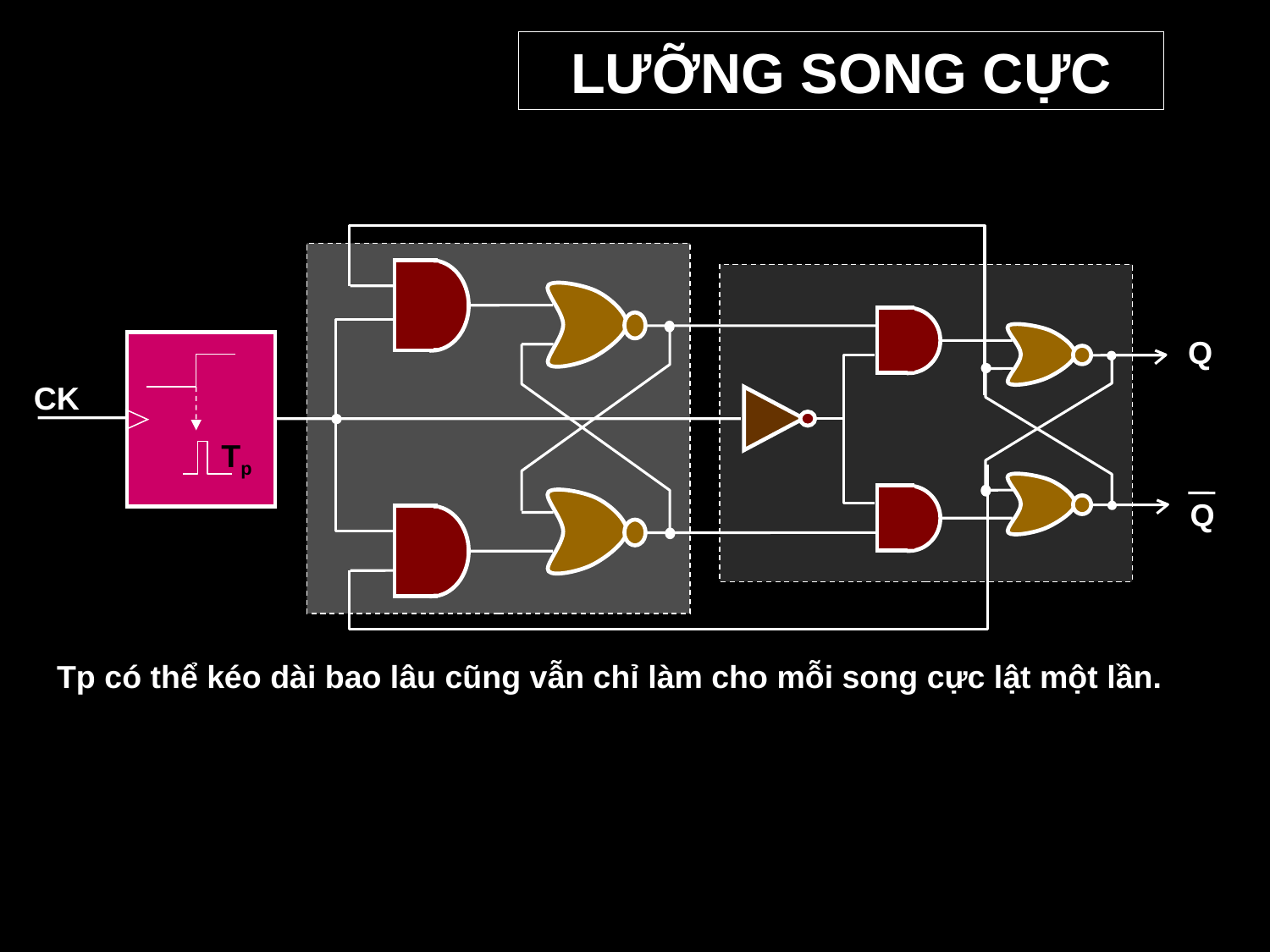

# LƯỠNG SONG CỰC

Q

        Tp

CK

Q

Tp có thể kéo dài bao lâu cũng vẫn chỉ làm cho mỗi song cực lật một lần.